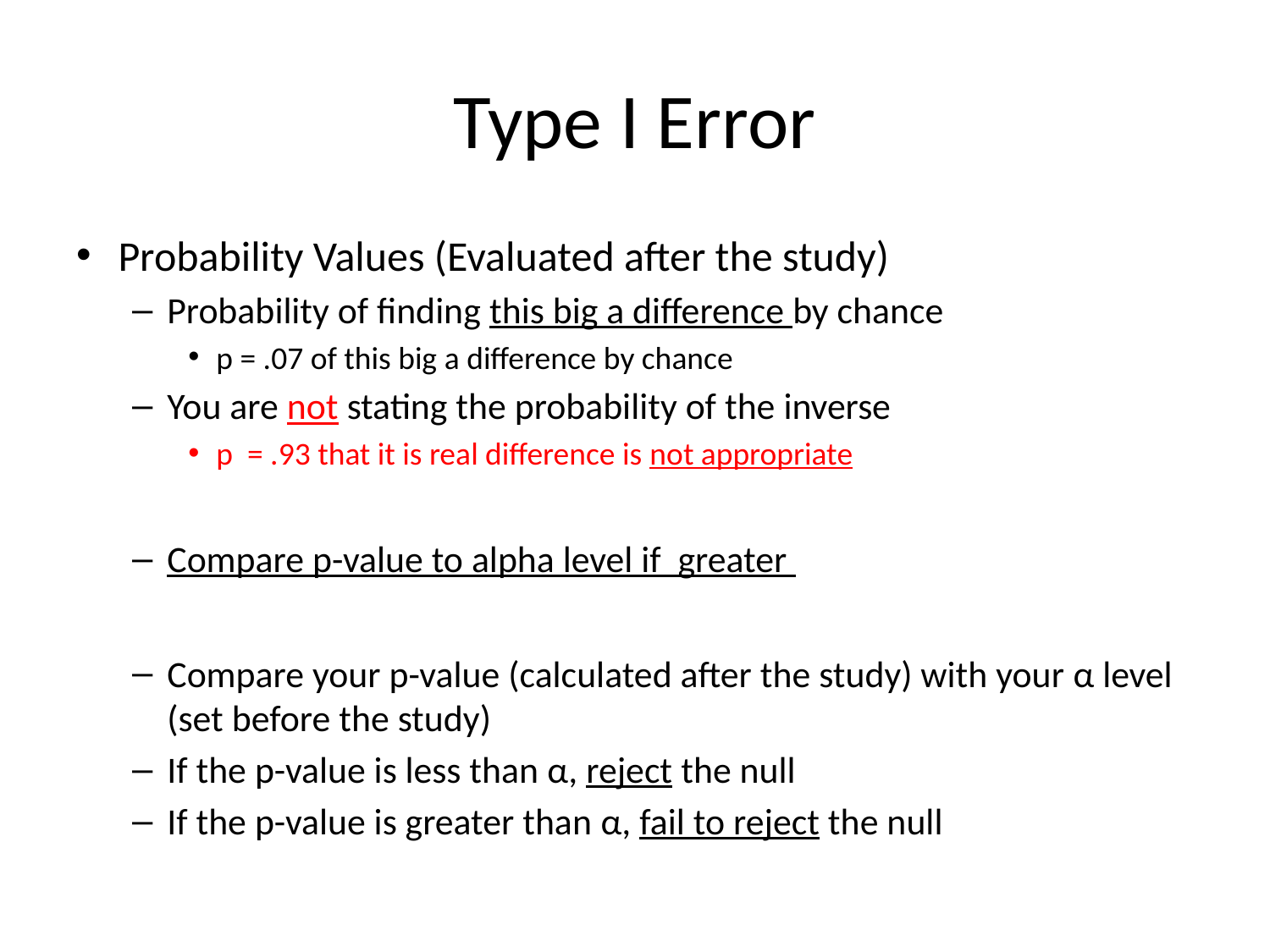

# Type I Error
Probability Values (Evaluated after the study)
Probability of finding this big a difference by chance
p = .07 of this big a difference by chance
You are not stating the probability of the inverse
p  = .93 that it is real difference is not appropriate

Compare p-value to alpha level if  greater

Compare your p-value (calculated after the study) with your α level (set before the study)
If the p-value is less than α, reject the null
If the p-value is greater than α, fail to reject the null